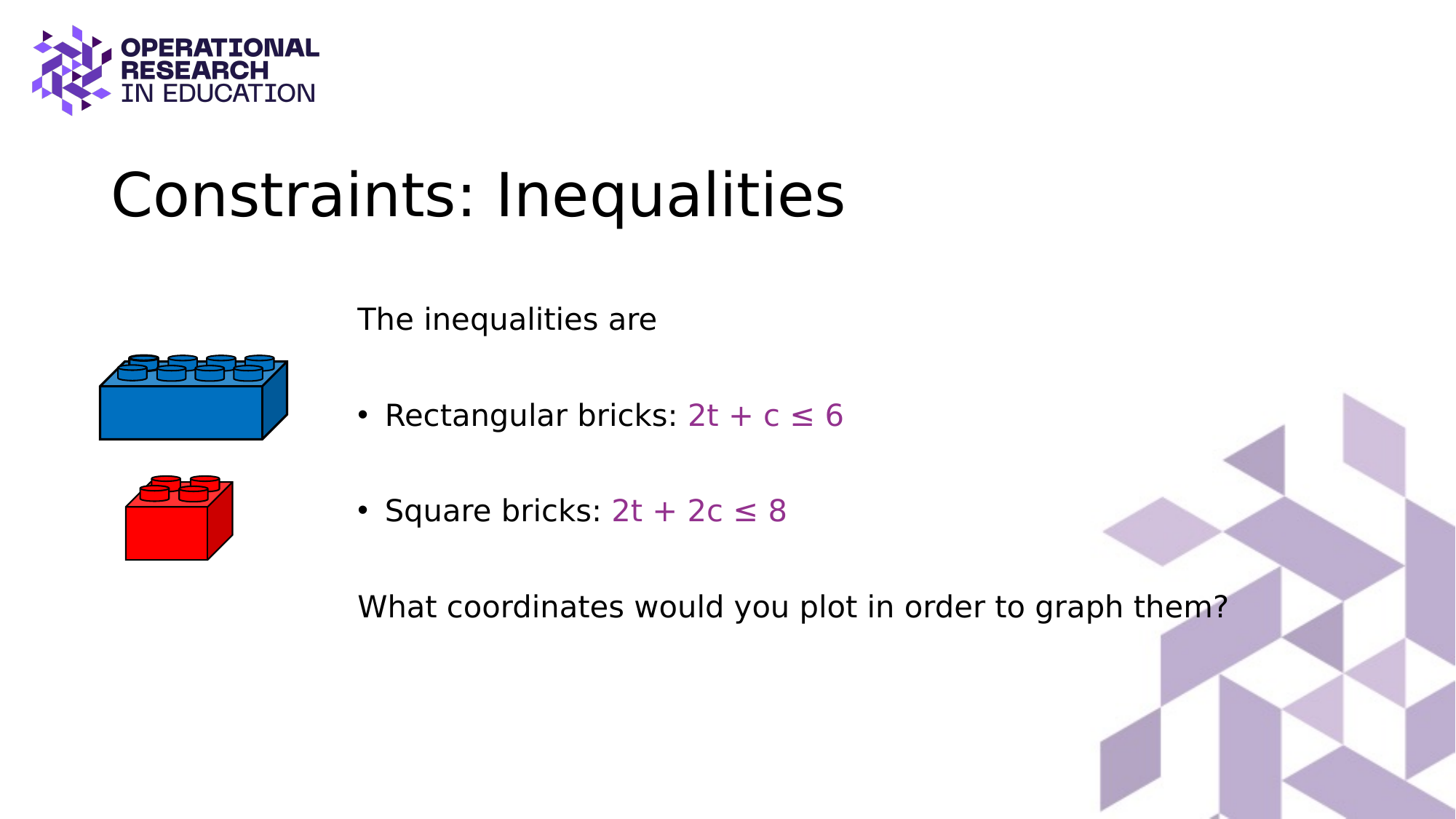

# Constraints: Inequalities
The inequalities are

Rectangular bricks: 2t + c ≤ 6

Square bricks: 2t + 2c ≤ 8

What coordinates would you plot in order to graph them?